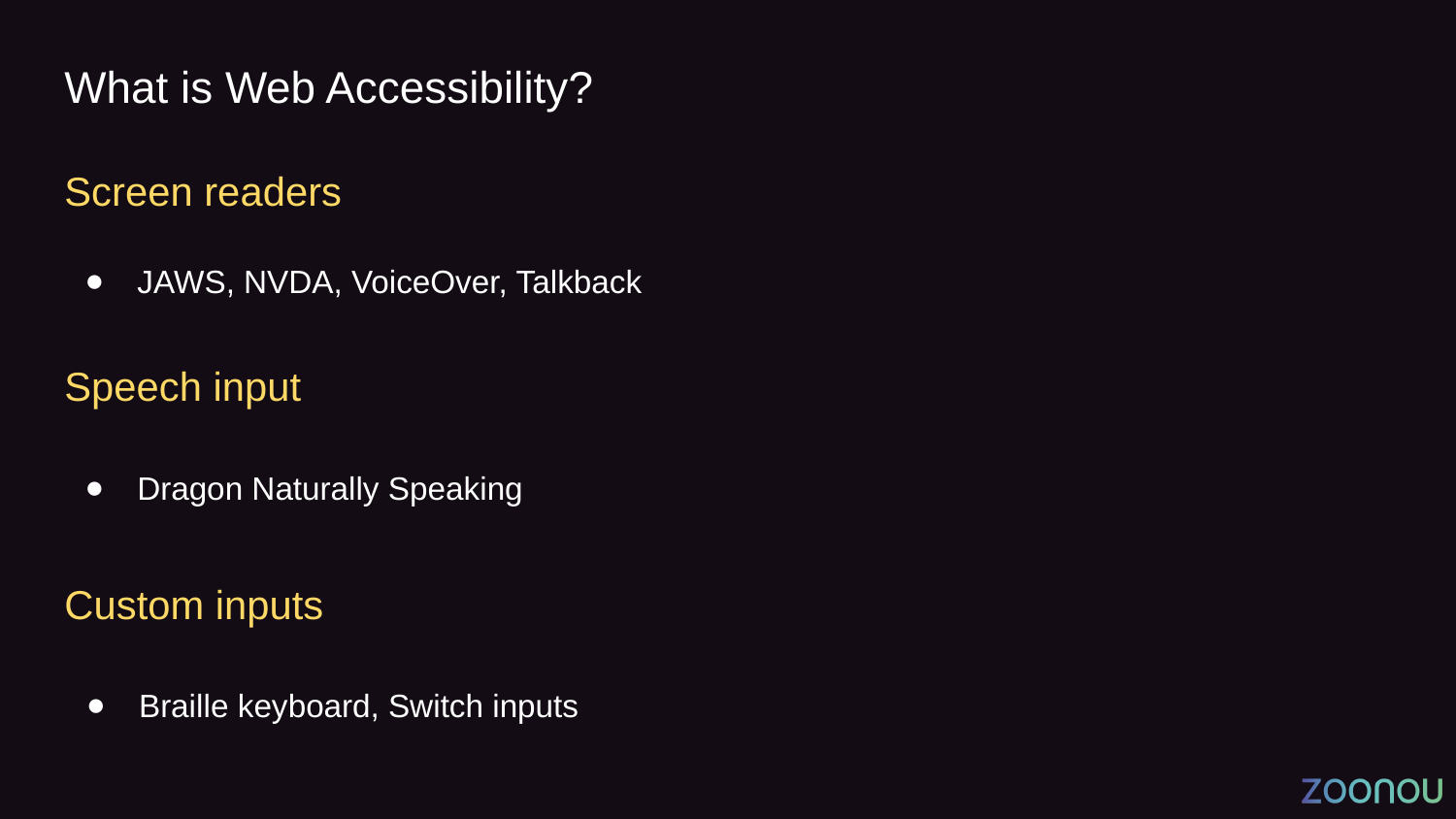

# What is Web Accessibility?

Screen readers
JAWS, NVDA, VoiceOver, Talkback
Speech input
Dragon Naturally Speaking
Custom inputs
Braille keyboard, Switch inputs